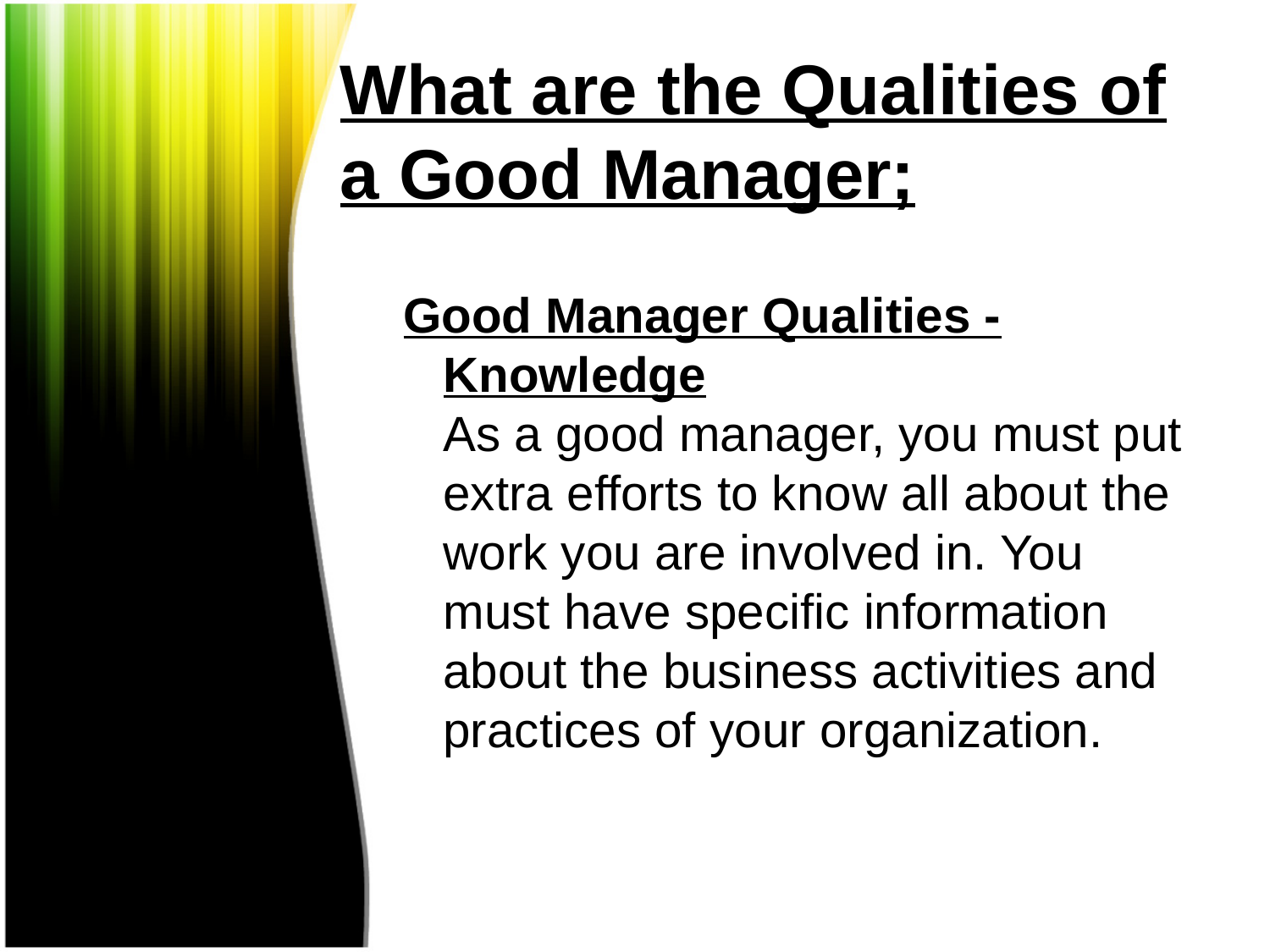

# What are the Qualities of a Good Manager;
Good Manager Qualities - Knowledge
As a good manager, you must put extra efforts to know all about the work you are involved in. You must have specific information about the business activities and practices of your organization.